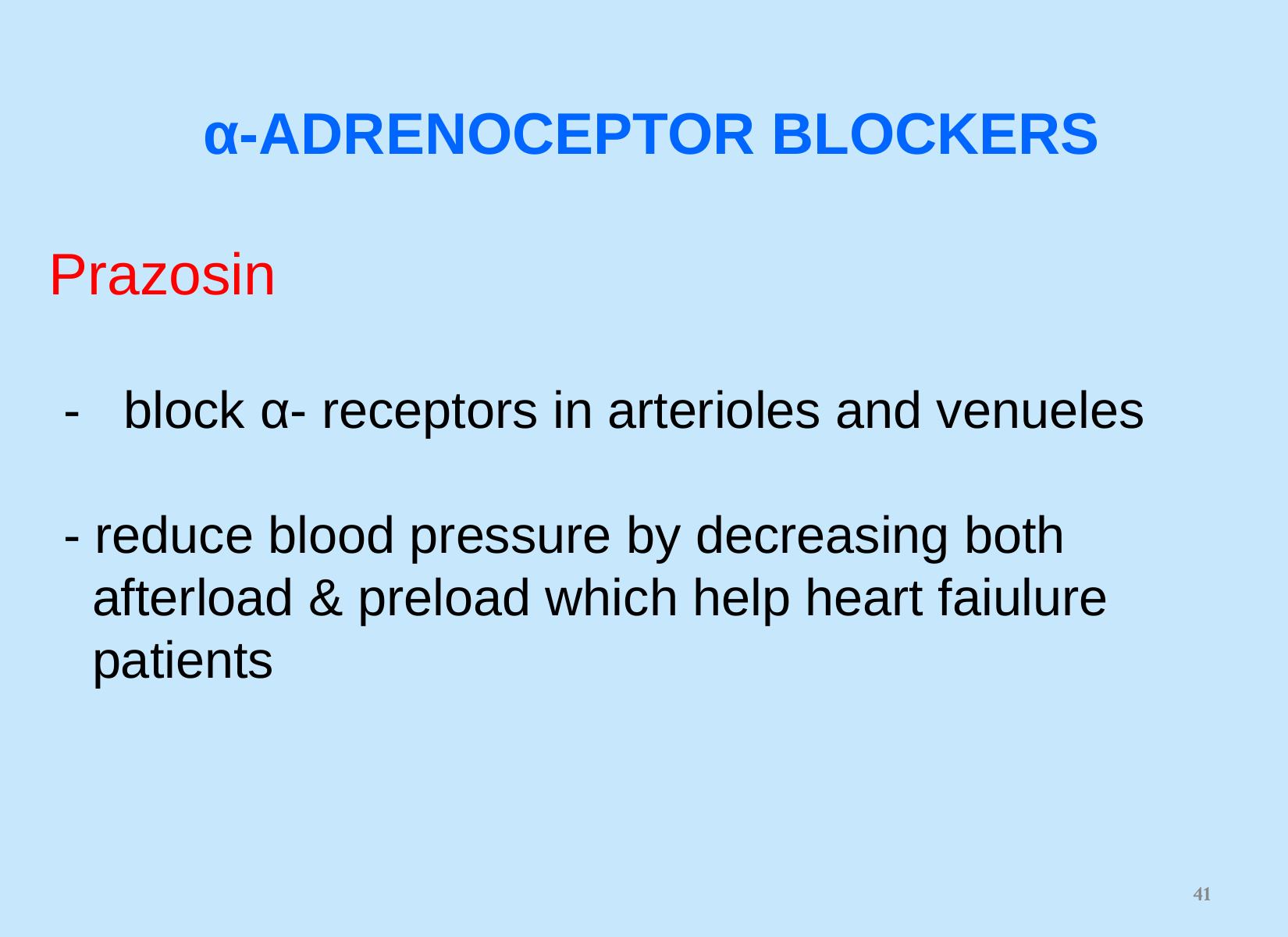

α-ADRENOCEPTOR BLOCKERS

Prazosin

 -   block α- receptors in arterioles and venueles

 - reduce blood pressure by decreasing both
   afterload & preload which help heart faiulure
   patients
41